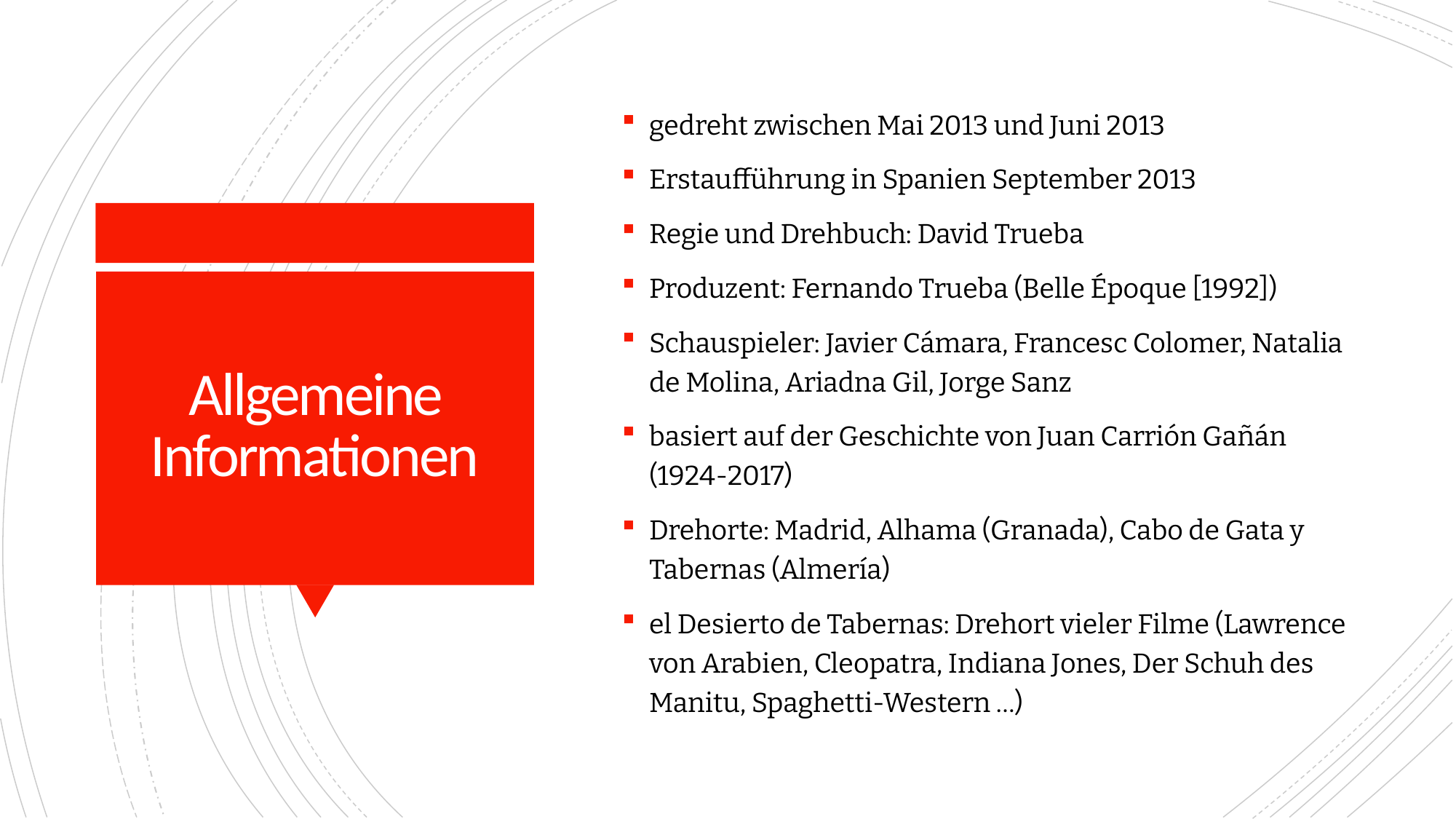

gedreht zwischen Mai 2013 und Juni 2013
Erstaufführung in Spanien September 2013
Regie und Drehbuch: David Trueba
Produzent: Fernando Trueba (Belle Époque [1992])
Schauspieler: Javier Cámara, Francesc Colomer, Natalia de Molina, Ariadna Gil, Jorge Sanz
basiert auf der Geschichte von Juan Carrión Gañán (1924-2017)
Drehorte: Madrid, Alhama (Granada), Cabo de Gata y Tabernas (Almería)
el Desierto de Tabernas: Drehort vieler Filme (Lawrence von Arabien, Cleopatra, Indiana Jones, Der Schuh des Manitu, Spaghetti-Western …)
# Allgemeine Informationen